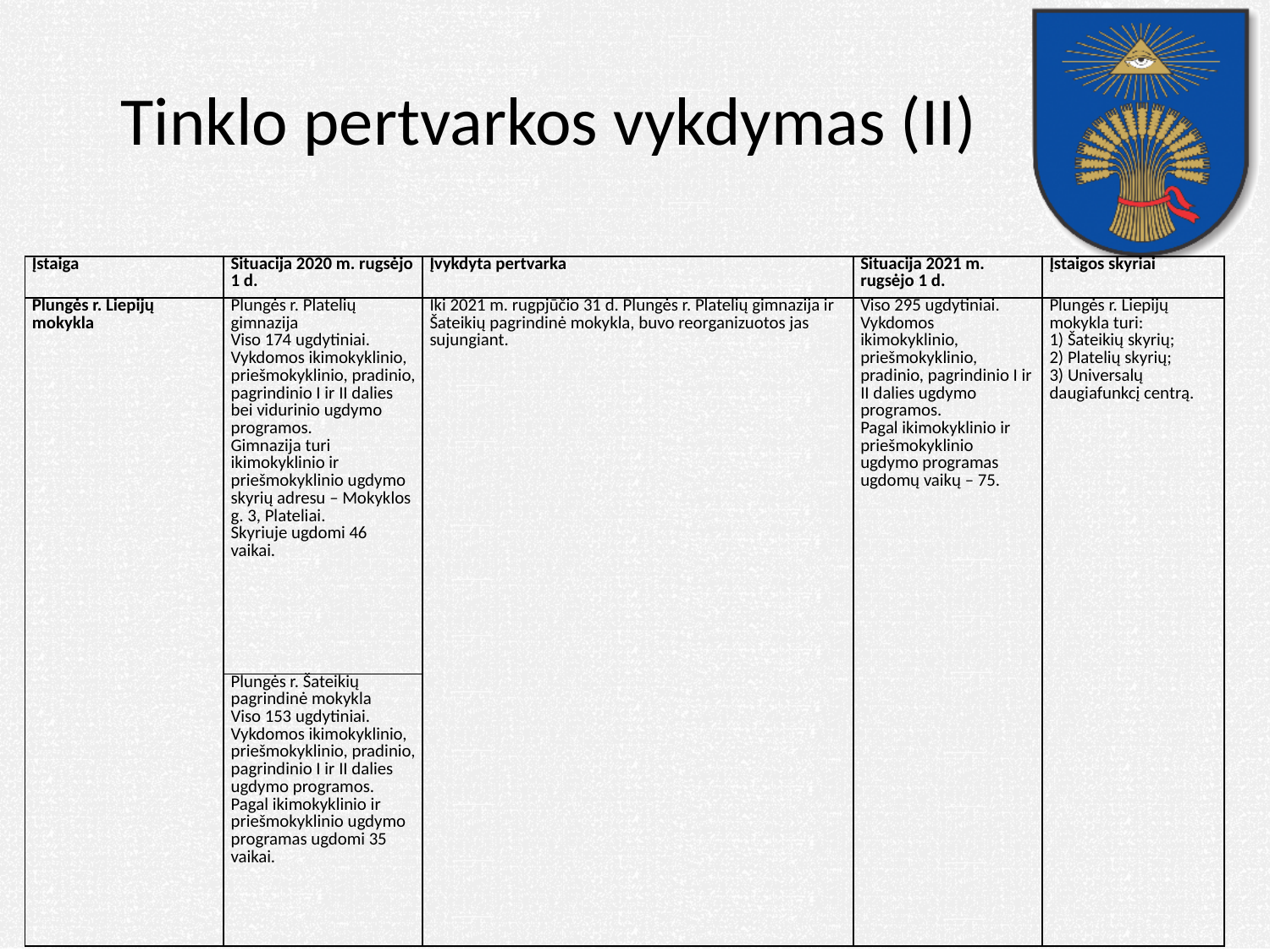

# Tinklo pertvarkos vykdymas (II)
| Įstaiga | Situacija 2020 m. rugsėjo 1 d. | Įvykdyta pertvarka | Situacija 2021 m. rugsėjo 1 d. | Įstaigos skyriai |
| --- | --- | --- | --- | --- |
| Plungės r. Liepijų mokykla | Plungės r. Platelių gimnazija Viso 174 ugdytiniai. Vykdomos ikimokyklinio, priešmokyklinio, pradinio, pagrindinio I ir II dalies bei vidurinio ugdymo programos. Gimnazija turi ikimokyklinio ir priešmokyklinio ugdymo skyrių adresu – Mokyklos g. 3, Plateliai. Skyriuje ugdomi 46 vaikai. | Iki 2021 m. rugpjūčio 31 d. Plungės r. Platelių gimnazija ir Šateikių pagrindinė mokykla, buvo reorganizuotos jas sujungiant. | Viso 295 ugdytiniai. Vykdomos ikimokyklinio, priešmokyklinio, pradinio, pagrindinio I ir II dalies ugdymo programos. Pagal ikimokyklinio ir priešmokyklinio ugdymo programas ugdomų vaikų – 75. | Plungės r. Liepijų mokykla turi: 1) Šateikių skyrių; 2) Platelių skyrių; 3) Universalų daugiafunkcį centrą. |
|  | Plungės r. Šateikių pagrindinė mokykla Viso 153 ugdytiniai. Vykdomos ikimokyklinio, priešmokyklinio, pradinio, pagrindinio I ir II dalies ugdymo programos. Pagal ikimokyklinio ir priešmokyklinio ugdymo programas ugdomi 35 vaikai. |  |  |  |